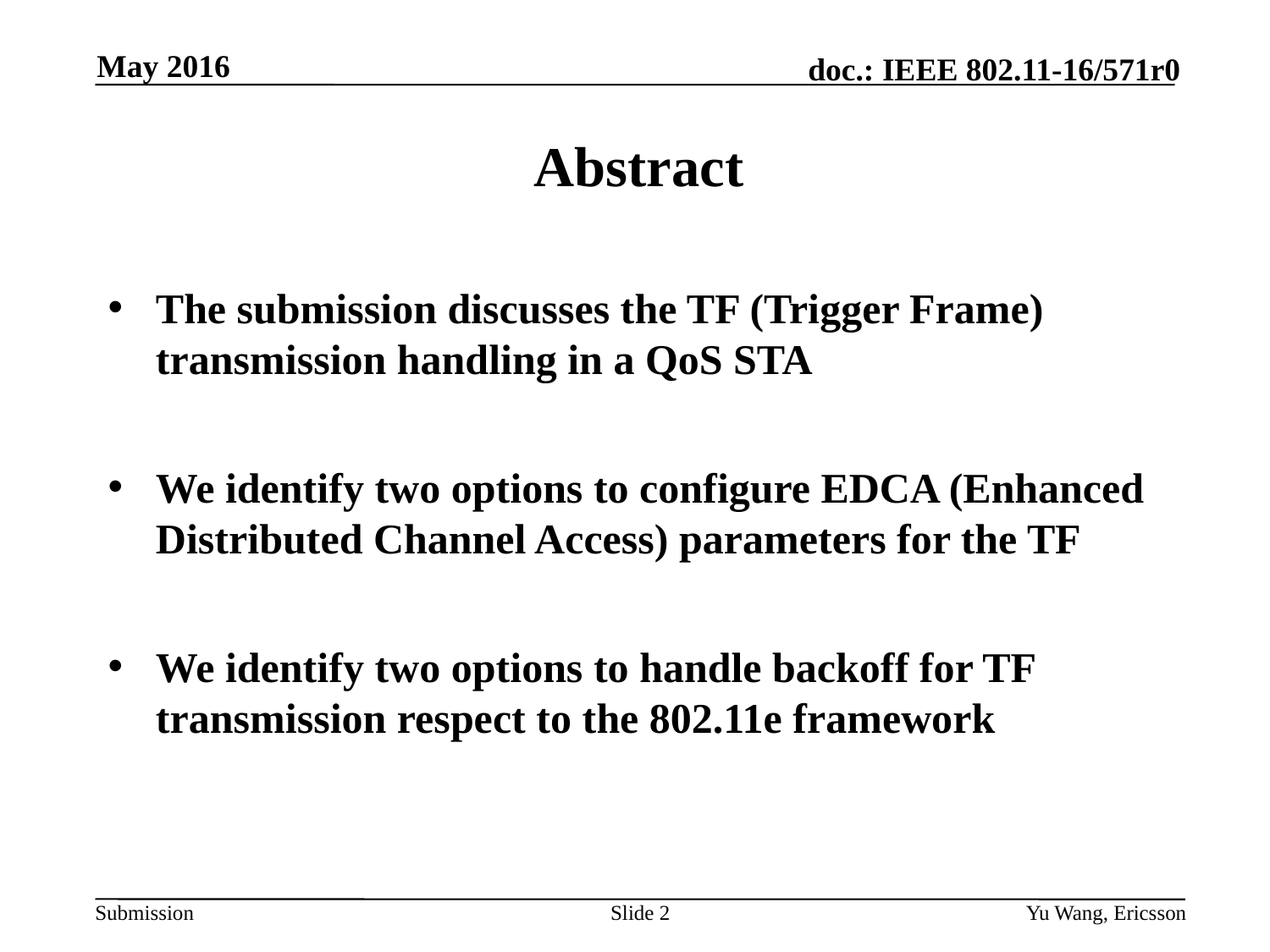

May 2016
# Abstract
The submission discusses the TF (Trigger Frame) transmission handling in a QoS STA

We identify two options to configure EDCA (Enhanced Distributed Channel Access) parameters for the TF

We identify two options to handle backoff for TF transmission respect to the 802.11e framework
Slide 2
Yu Wang, Ericsson